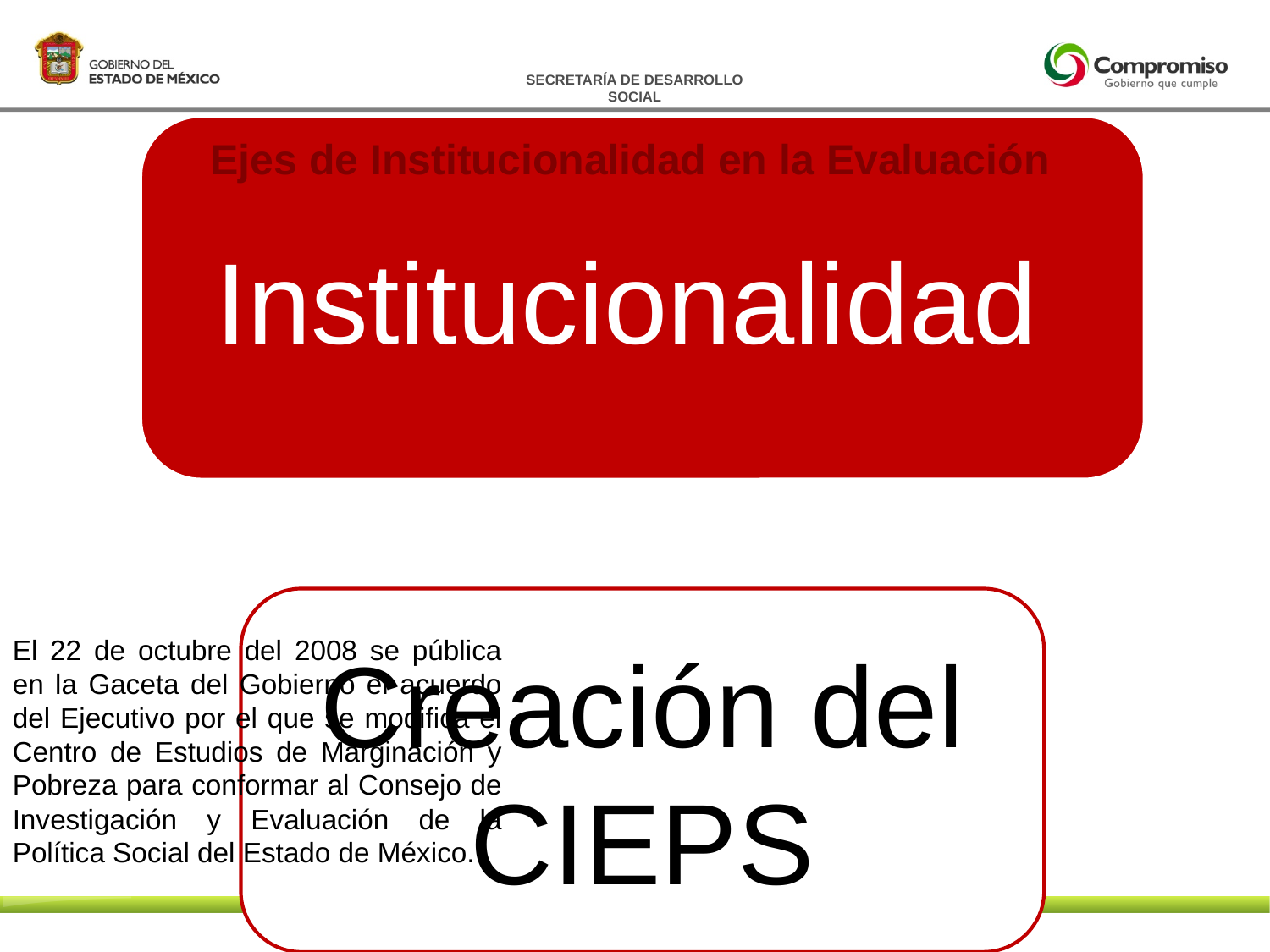

Institucionalidad
Creación del CIEPS
# Ejes de Institucionalidad en la Evaluación
El 22 de octubre del 2008 se pública en la Gaceta del Gobierno el acuerdo del Ejecutivo por el que se modifica el Centro de Estudios de Marginación y Pobreza para conformar al Consejo de Investigación y Evaluación de la Política Social del Estado de México.